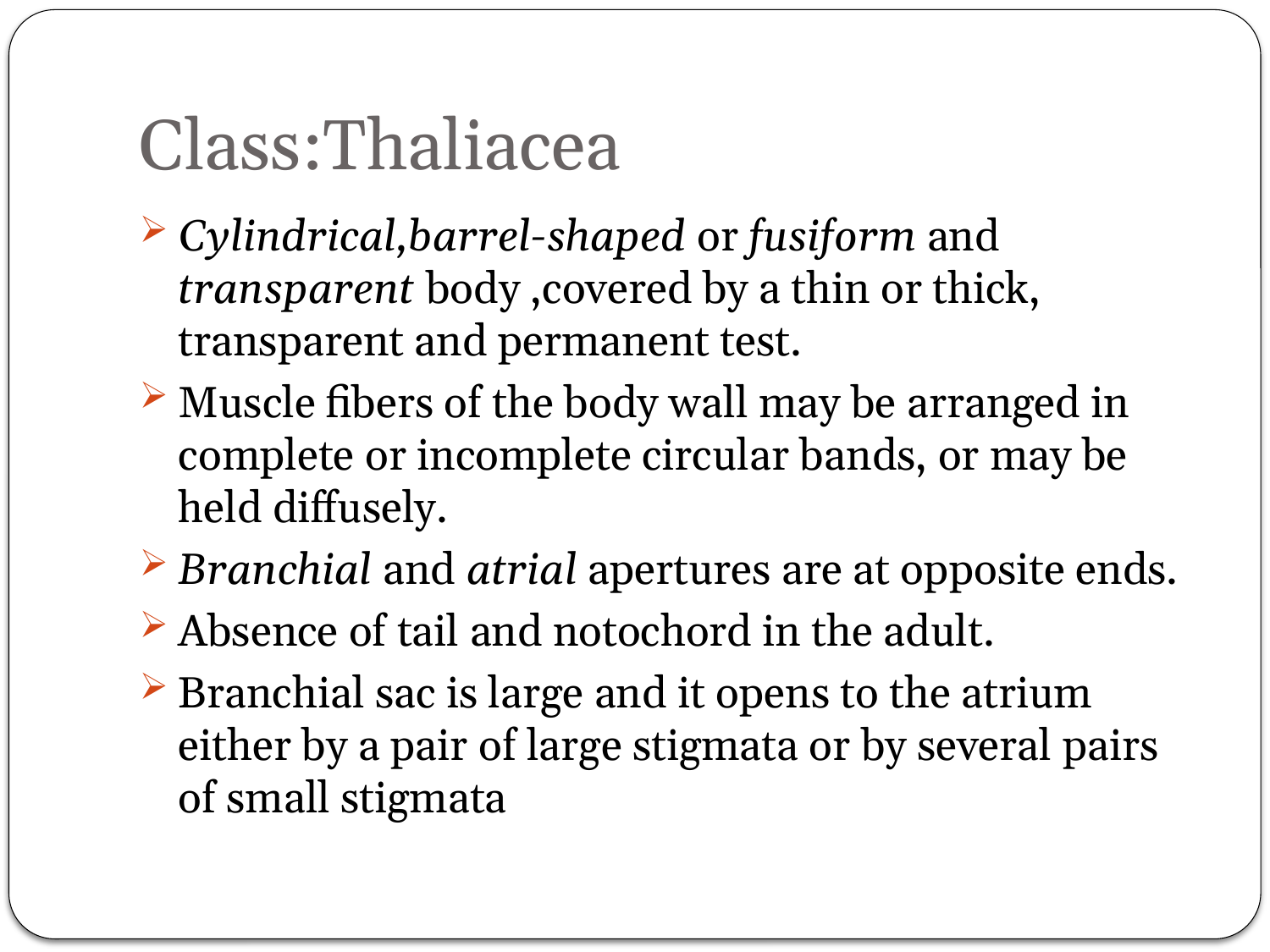

# Class:Thaliacea
Cylindrical,barrel-shaped or fusiform and transparent body ,covered by a thin or thick, transparent and permanent test.
Muscle fibers of the body wall may be arranged in complete or incomplete circular bands, or may be held diffusely.
Branchial and atrial apertures are at opposite ends.
Absence of tail and notochord in the adult.
Branchial sac is large and it opens to the atrium either by a pair of large stigmata or by several pairs of small stigmata